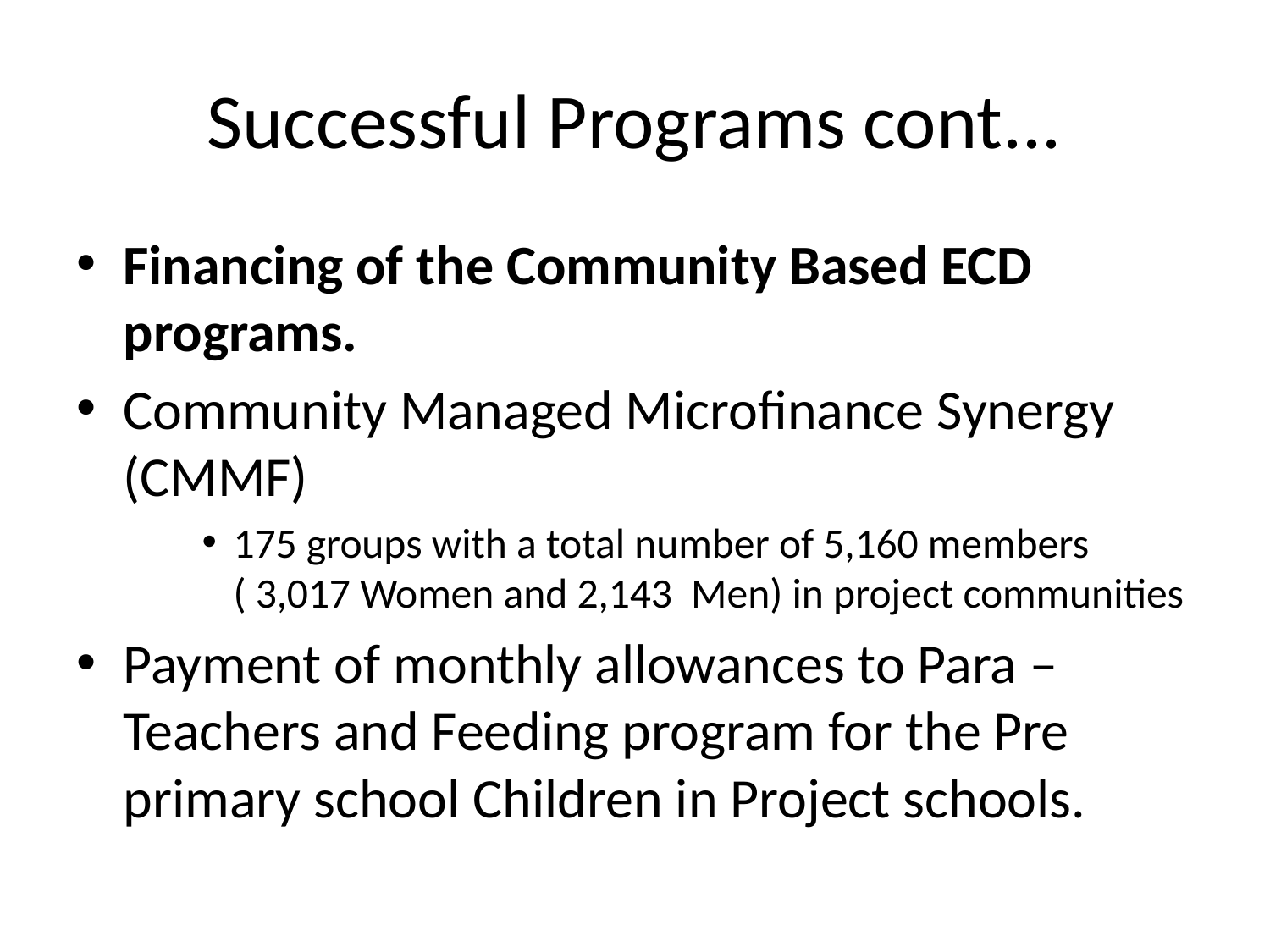

# Successful Programs cont...
Financing of the Community Based ECD programs.
Community Managed Microfinance Synergy (CMMF)
175 groups with a total number of 5,160 members ( 3,017 Women and 2,143  Men) in project communities
Payment of monthly allowances to Para – Teachers and Feeding program for the Pre primary school Children in Project schools.